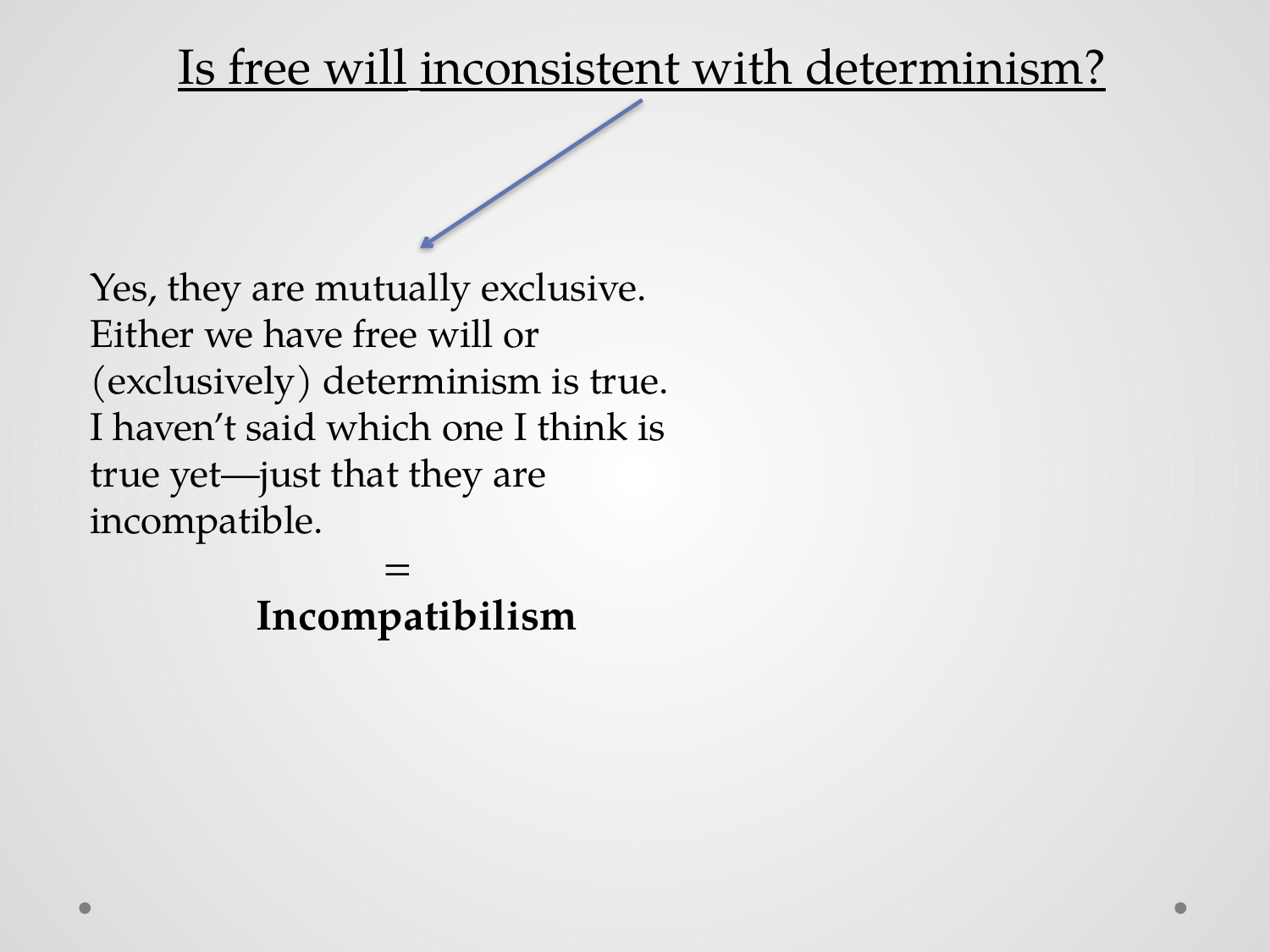

Is free will inconsistent with determinism?
Yes, they are mutually exclusive. Either we have free will or (exclusively) determinism is true.
I haven’t said which one I think is true yet—just that they are incompatible.
		    =
	    Incompatibilism